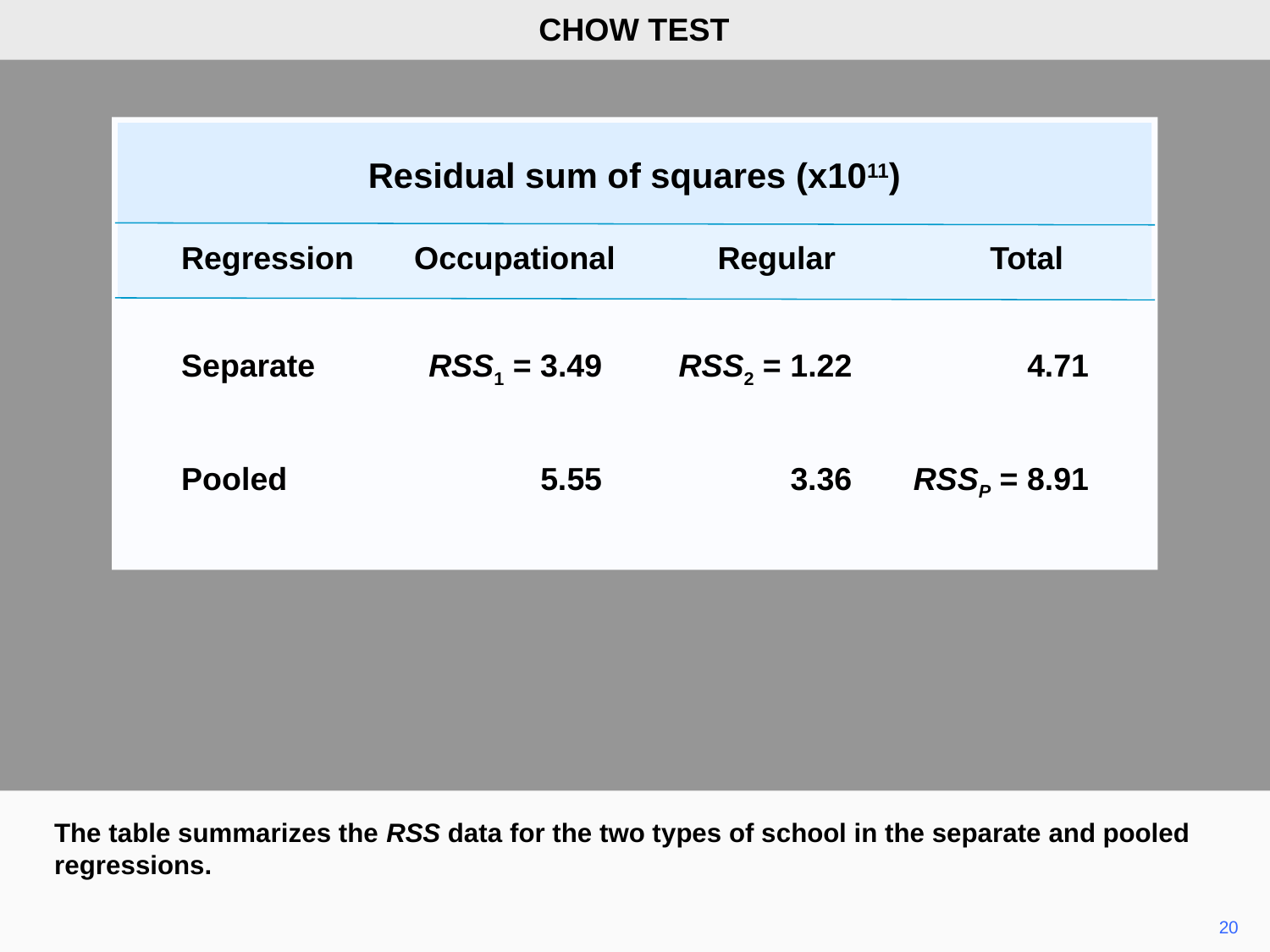

CHOW TEST

Residual sum of squares (x1011)
	Regression	Occupational	Regular	Total

	Separate	RSS1 = 3.49	RSS2 = 1.22	4.71

	Pooled	5.55	3.36	RSSP = 8.91

The table summarizes the RSS data for the two types of school in the separate and pooled regressions.
20